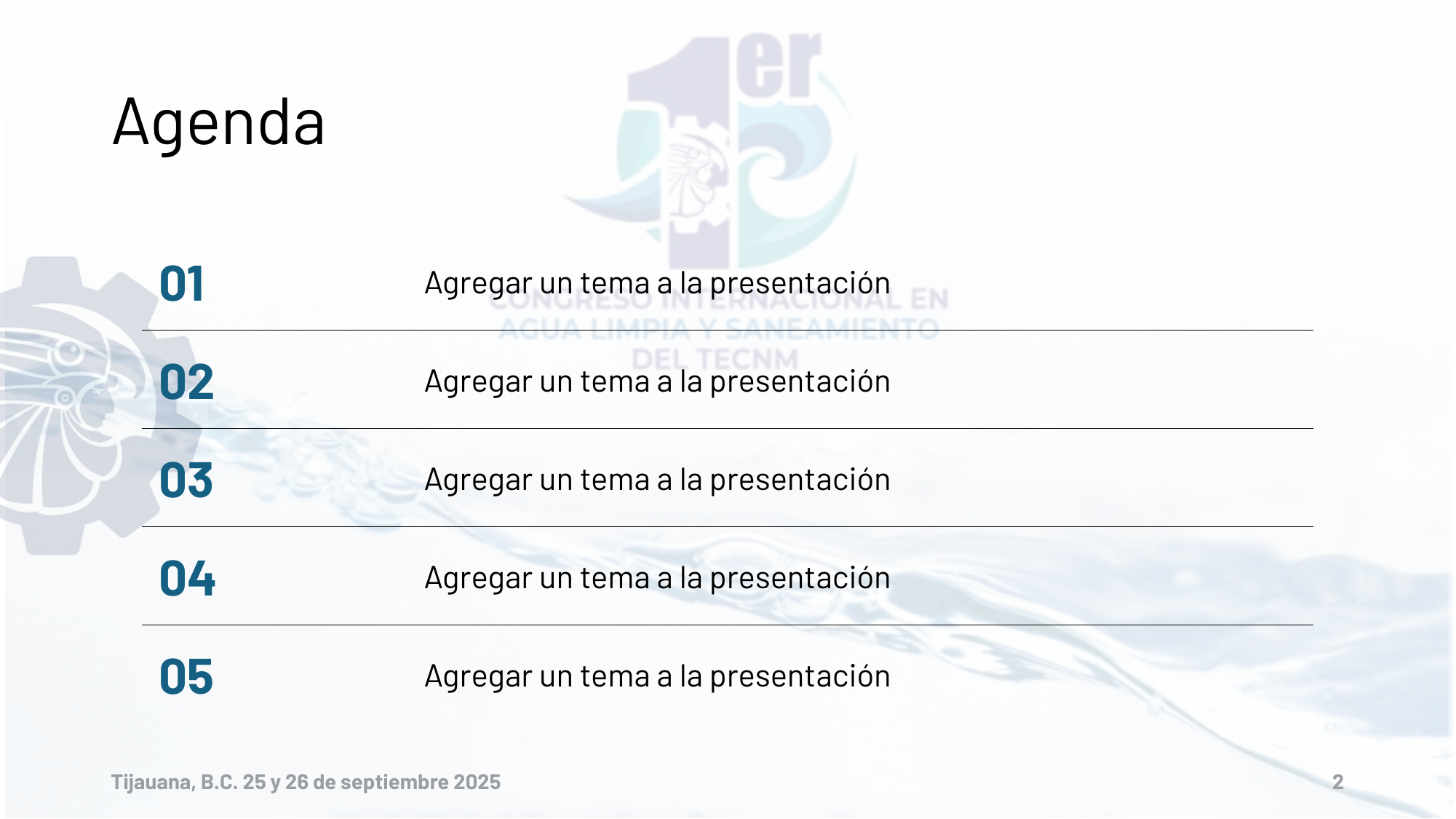

# Agenda
| 01 | Agregar un tema a la presentación |
| --- | --- |
| 02 | Agregar un tema a la presentación |
| 03 | Agregar un tema a la presentación |
| 04 | Agregar un tema a la presentación |
| 05 | Agregar un tema a la presentación |
Tijauana, B.C. 25 y 26 de septiembre 2025
2